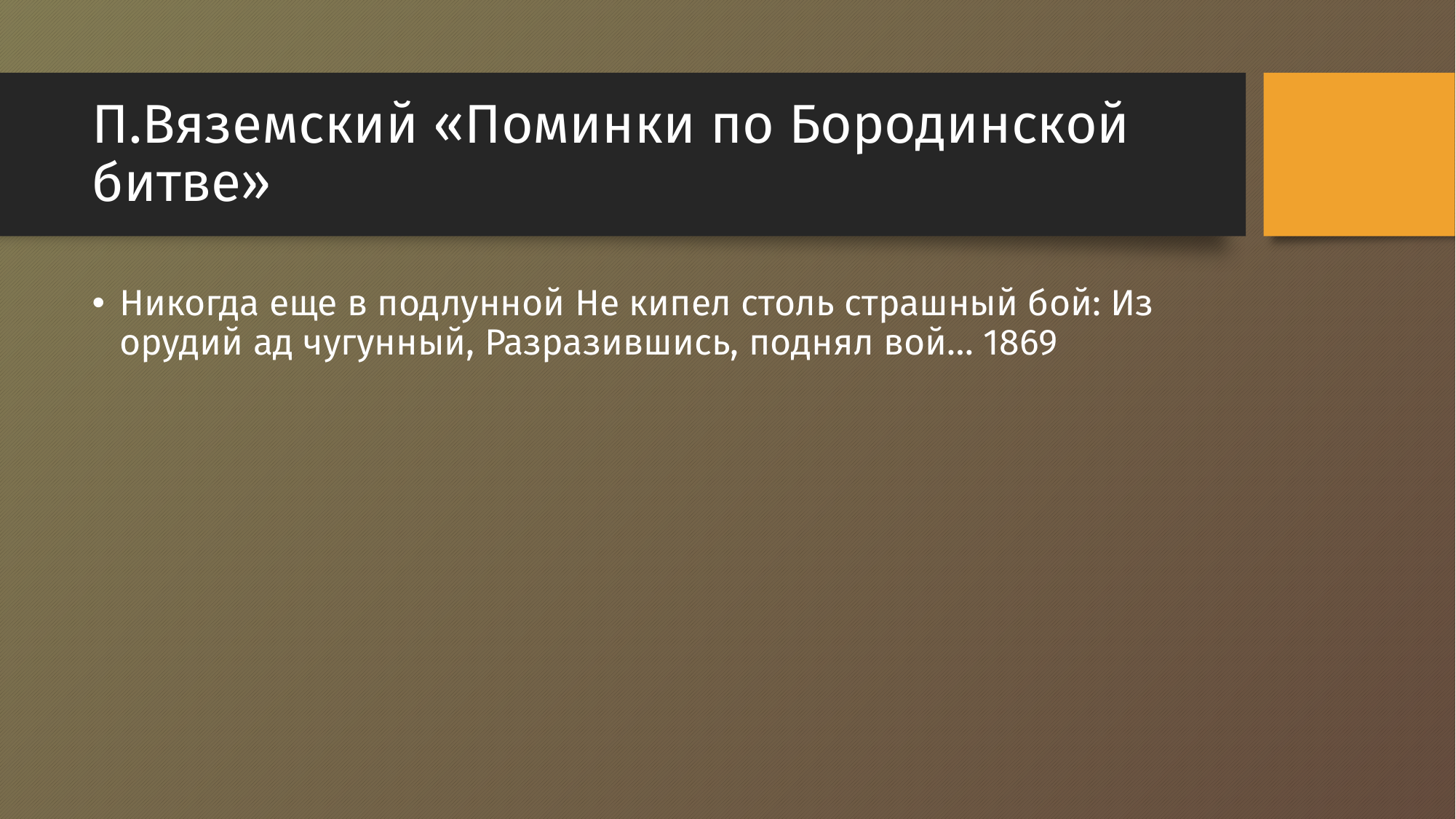

# П.Вяземский «Поминки по Бородинской битве»
Никогда еще в подлунной Не кипел столь страшный бой: Из орудий ад чугунный, Разразившись, поднял вой… 1869